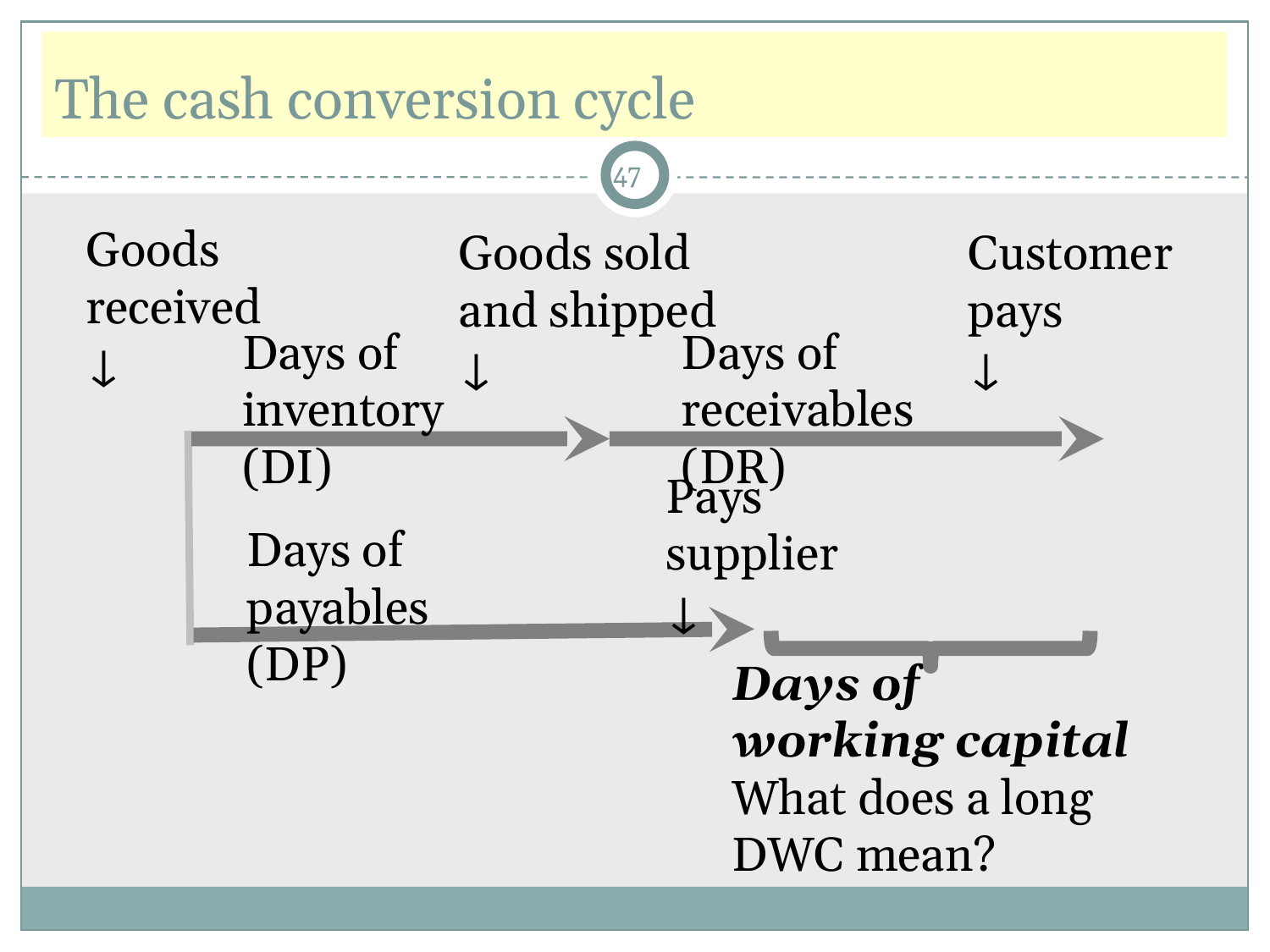

# The cash conversion cycle

47

Goods received
↓
Goods sold and shipped
↓
Customer pays
↓
Days of inventory (DI)
Days of receivables (DR)

Pays supplier
↓

Days of payables
(DP)

Days of working capital
What does a long DWC mean?